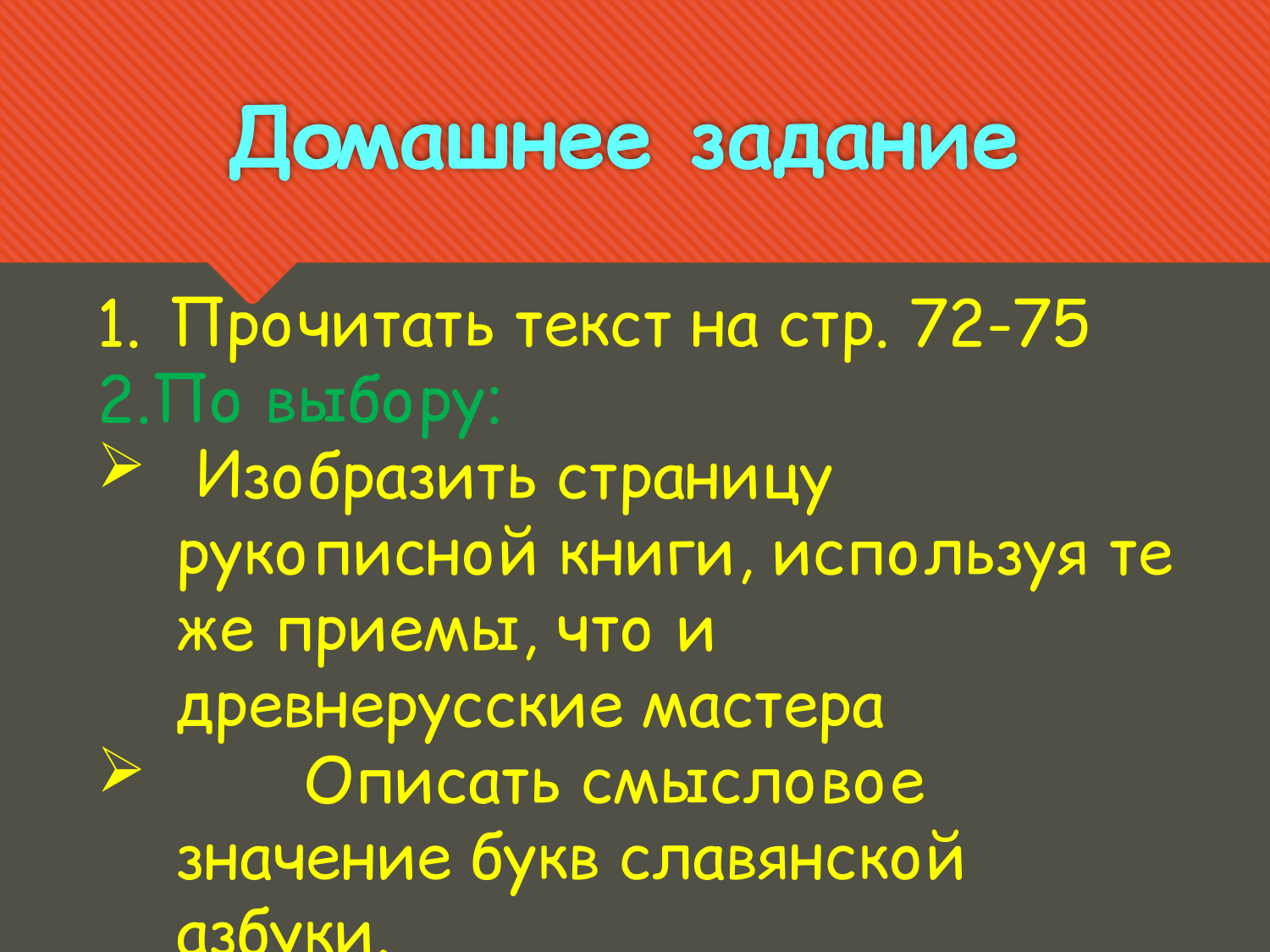

# Домашнее задание
Прочитать текст на стр. 72-75
2.По выбору:
 Изобразить страницу рукописной книги, используя те же приемы, что и древнерусские мастера
	Описать смысловое значение букв славянской азбуки.